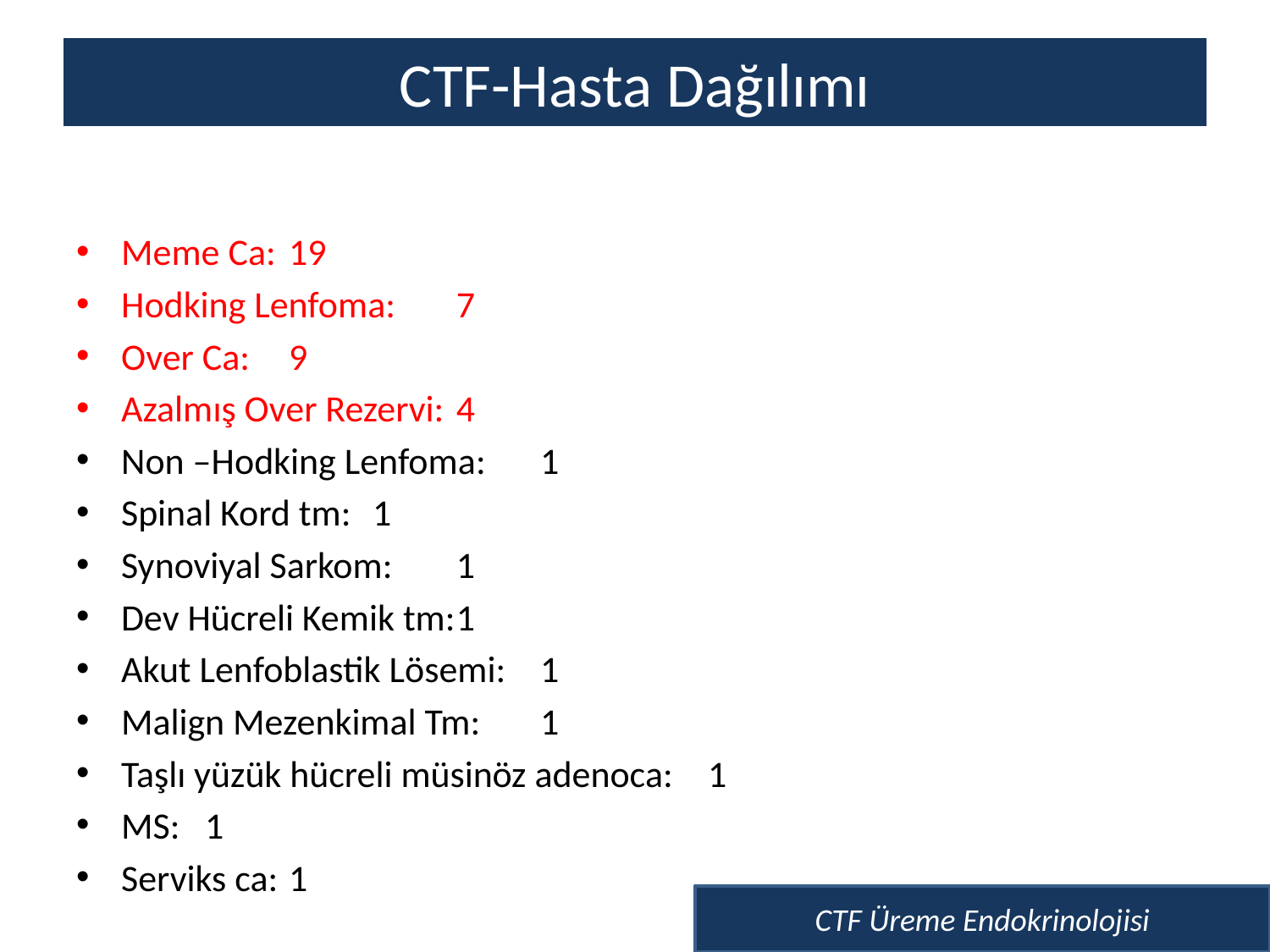

# CTF-Hasta Dağılımı
Meme Ca:					19
Hodking Lenfoma:				7
Over Ca:					9
Azalmış Over Rezervi:			4
Non –Hodking Lenfoma:			1
Spinal Kord tm:				1
Synoviyal Sarkom:				1
Dev Hücreli Kemik tm:			1
Akut Lenfoblastik Lösemi:			1
Malign Mezenkimal Tm:			1
Taşlı yüzük hücreli müsinöz adenoca:		1
MS:						1
Serviks ca: 					1

CTF Üreme Endokrinolojisi